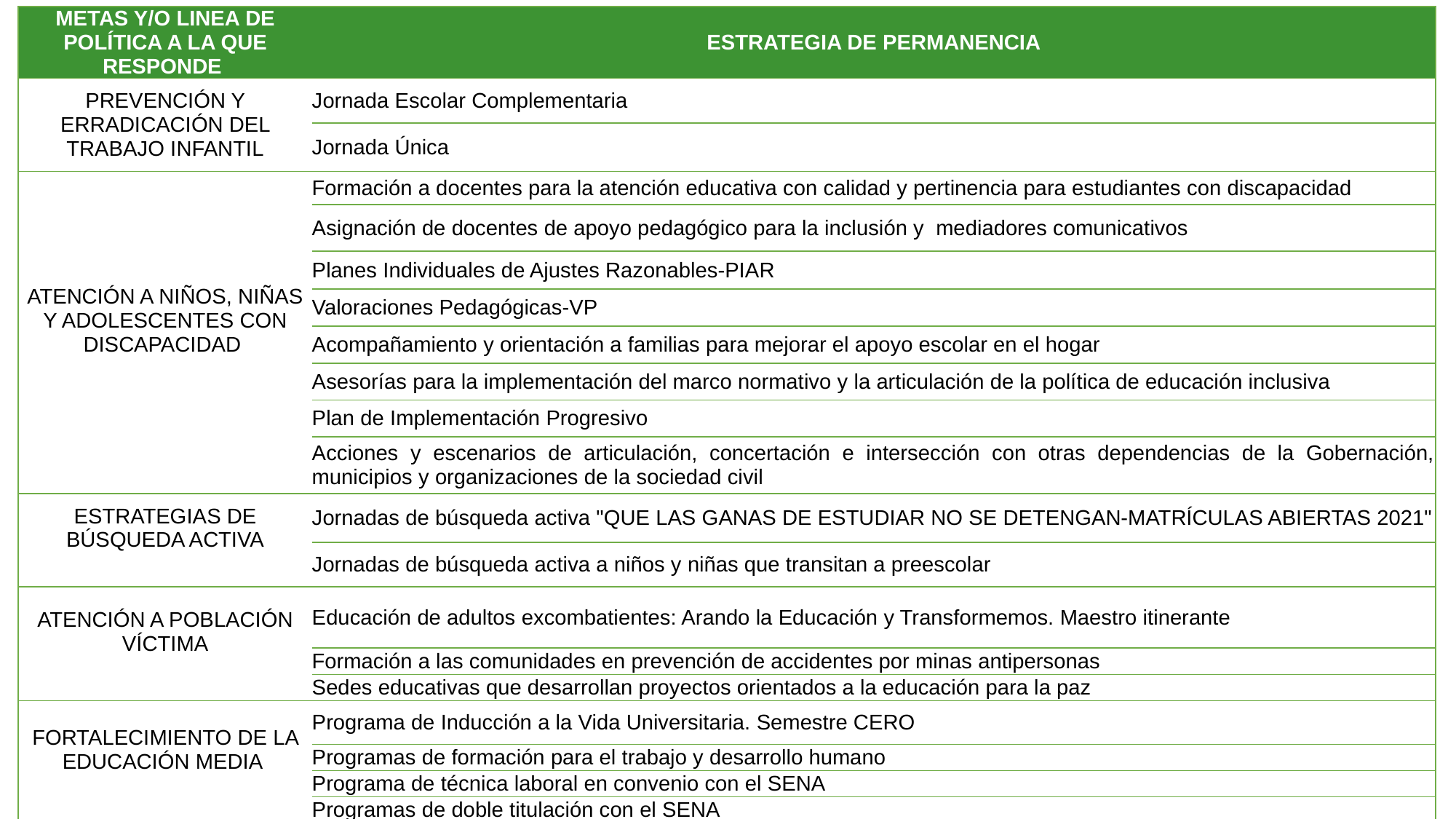

| METAS Y/O LINEA DE POLÍTICA A LA QUE RESPONDE | ESTRATEGIA DE PERMANENCIA |
| --- | --- |
| PREVENCIÓN Y ERRADICACIÓN DEL TRABAJO INFANTIL | Jornada Escolar Complementaria |
|  | Jornada Única |
| ATENCIÓN A NIÑOS, NIÑAS Y ADOLESCENTES CON DISCAPACIDAD | Formación a docentes para la atención educativa con calidad y pertinencia para estudiantes con discapacidad |
|  | Asignación de docentes de apoyo pedagógico para la inclusión y mediadores comunicativos |
|  | Planes Individuales de Ajustes Razonables-PIAR |
|  | Valoraciones Pedagógicas-VP |
|  | Acompañamiento y orientación a familias para mejorar el apoyo escolar en el hogar |
|  | Asesorías para la implementación del marco normativo y la articulación de la política de educación inclusiva |
|  | Plan de Implementación Progresivo |
|  | Acciones y escenarios de articulación, concertación e intersección con otras dependencias de la Gobernación, municipios y organizaciones de la sociedad civil |
| ESTRATEGIAS DE BÚSQUEDA ACTIVA | Jornadas de búsqueda activa "QUE LAS GANAS DE ESTUDIAR NO SE DETENGAN-MATRÍCULAS ABIERTAS 2021" |
|  | Jornadas de búsqueda activa a niños y niñas que transitan a preescolar |
| ATENCIÓN A POBLACIÓN VÍCTIMA | Educación de adultos excombatientes: Arando la Educación y Transformemos. Maestro itinerante |
|  | Formación a las comunidades en prevención de accidentes por minas antipersonas |
|  | Sedes educativas que desarrollan proyectos orientados a la educación para la paz |
| FORTALECIMIENTO DE LA EDUCACIÓN MEDIA | Programa de Inducción a la Vida Universitaria. Semestre CERO |
|  | Programas de formación para el trabajo y desarrollo humano |
|  | Programa de técnica laboral en convenio con el SENA |
|  | Programas de doble titulación con el SENA |